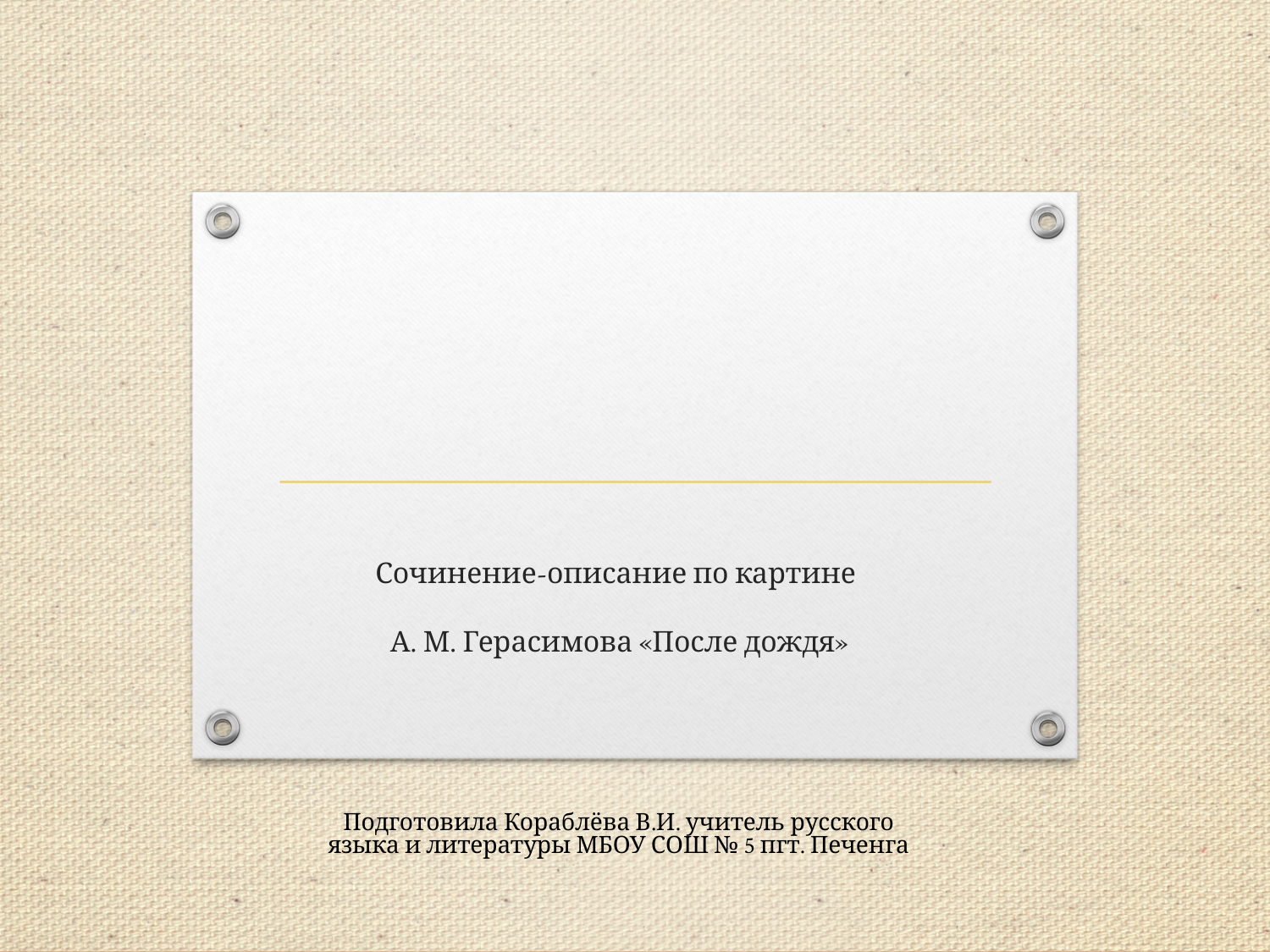

# Сочинение-описание по картине А. М. Герасимова «После дождя»
Подготовила Кораблёва В.И. учитель русского языка и литературы МБОУ СОШ № 5 пгт. Печенга